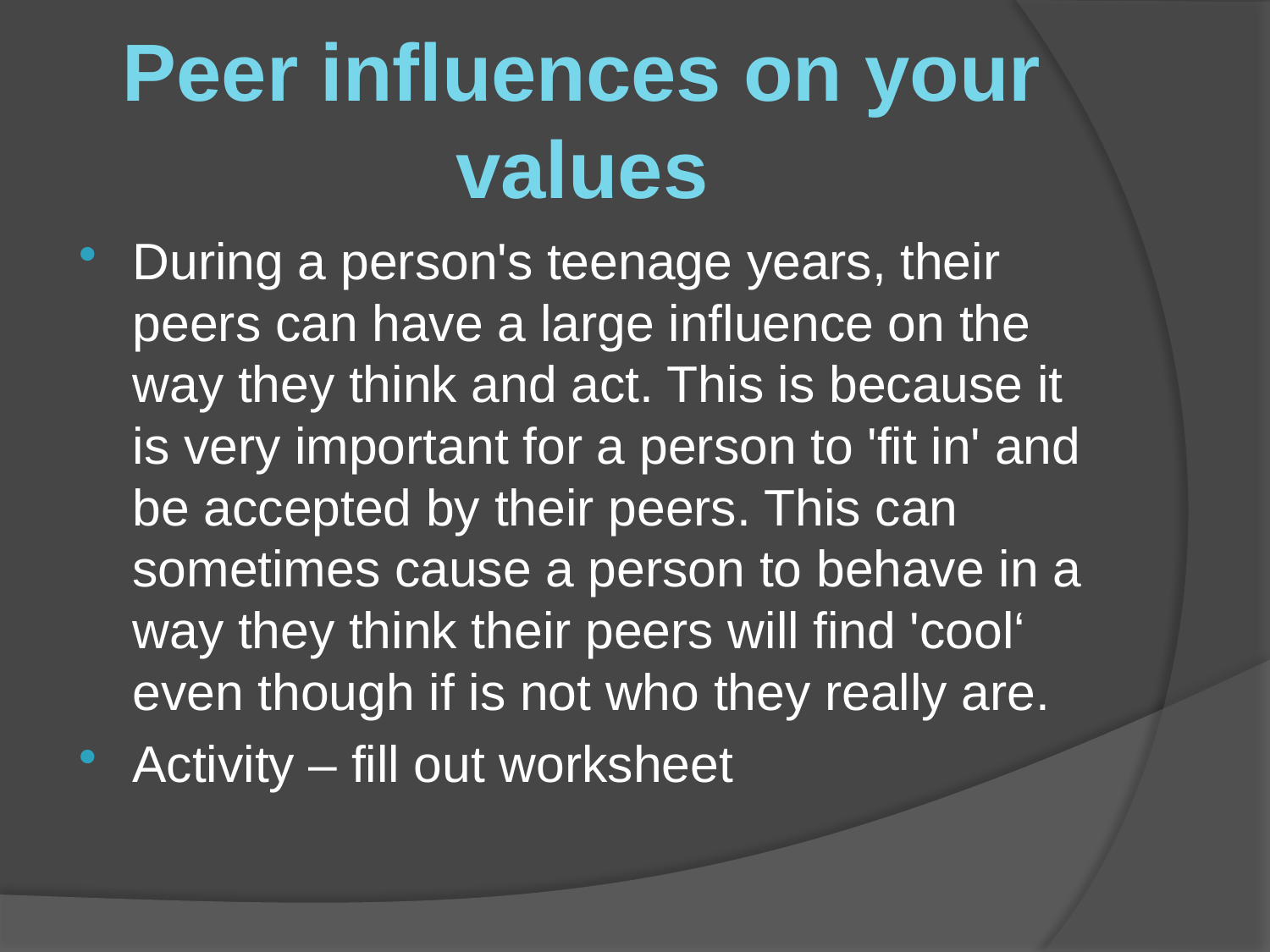

# Peer influences on your values
During a person's teenage years, their peers can have a large influence on the way they think and act. This is because it is very important for a person to 'fit in' and be accepted by their peers. This can sometimes cause a person to behave in a way they think their peers will find 'cool‘ even though if is not who they really are.
Activity – fill out worksheet